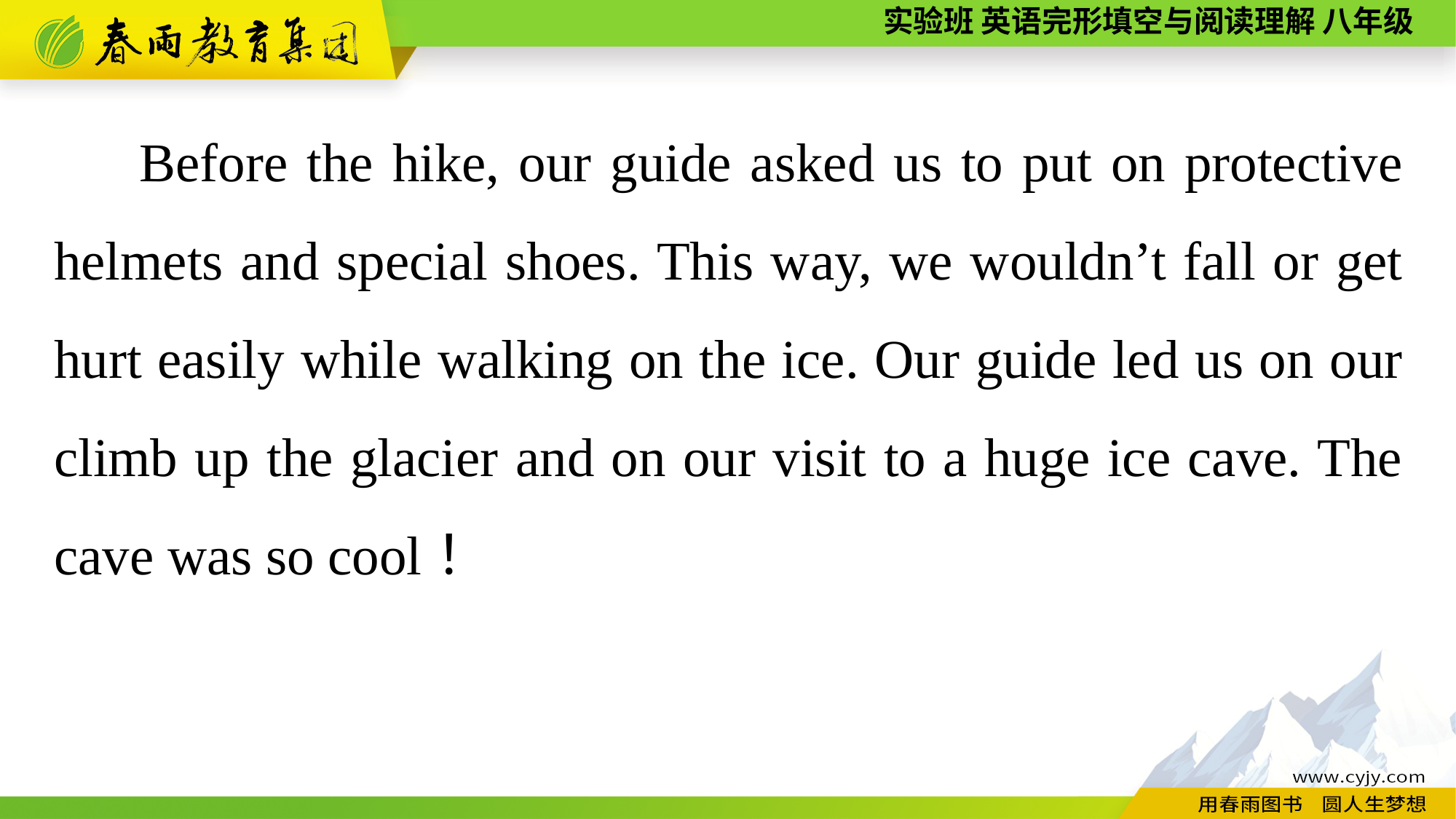

Before the hike, our guide asked us to put on protective helmets and special shoes. This way, we wouldn’t fall or get hurt easily while walking on the ice. Our guide led us on our climb up the glacier and on our visit to a huge ice cave. The cave was so cool！